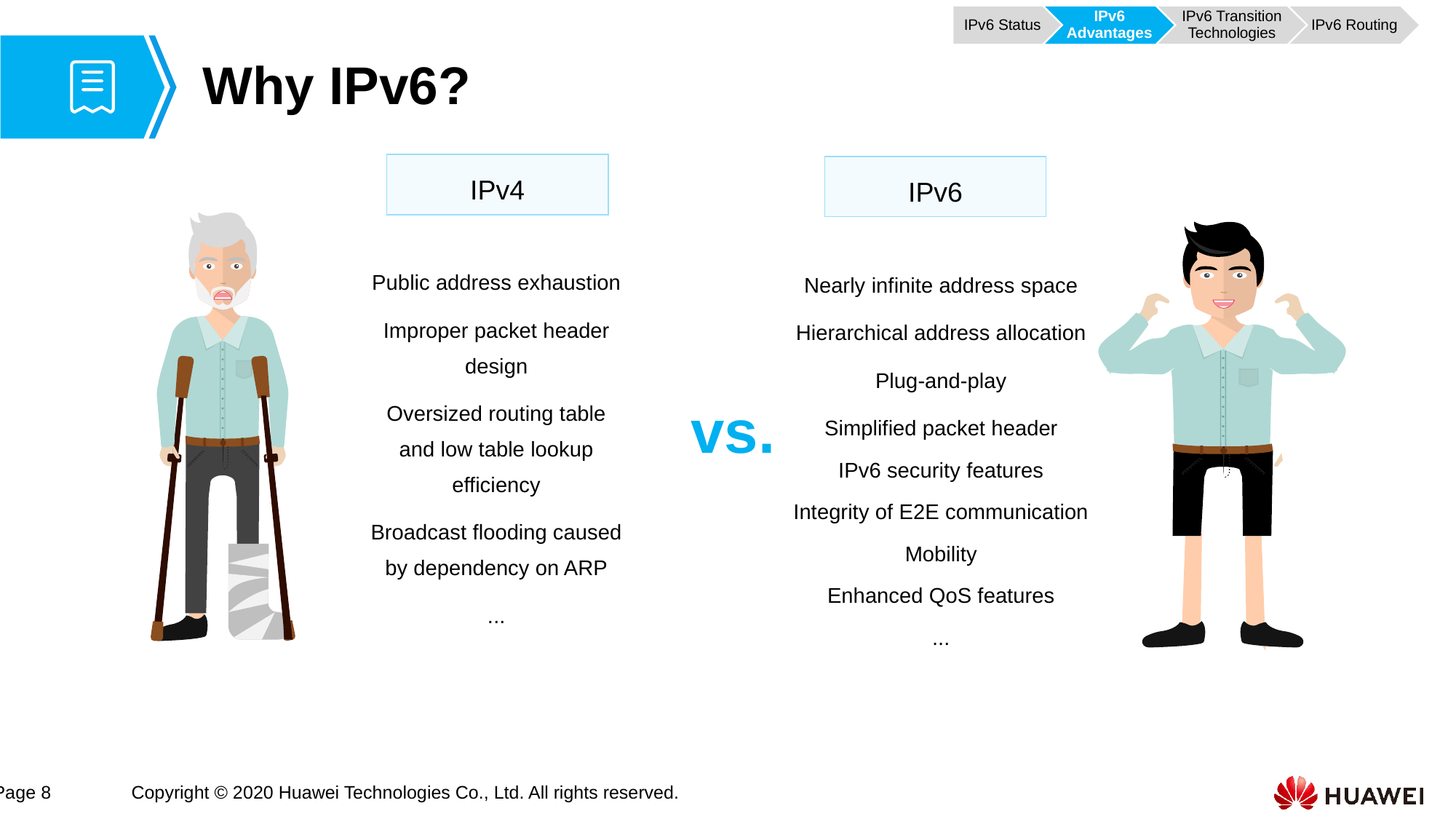

IPv6 Status
IPv6 Advantages
IPv6 Transition Technologies
IPv6 Routing
# Why IPv6?
IPv4
IPv6

Public address exhaustion
Improper packet header design
Oversized routing table and low table lookup efficiency
Broadcast flooding caused by dependency on ARP
...
Nearly infinite address space
Hierarchical address allocation
Plug-and-play
Simplified packet header
IPv6 security features
Integrity of E2E communication
Mobility
Enhanced QoS features
...
vs.